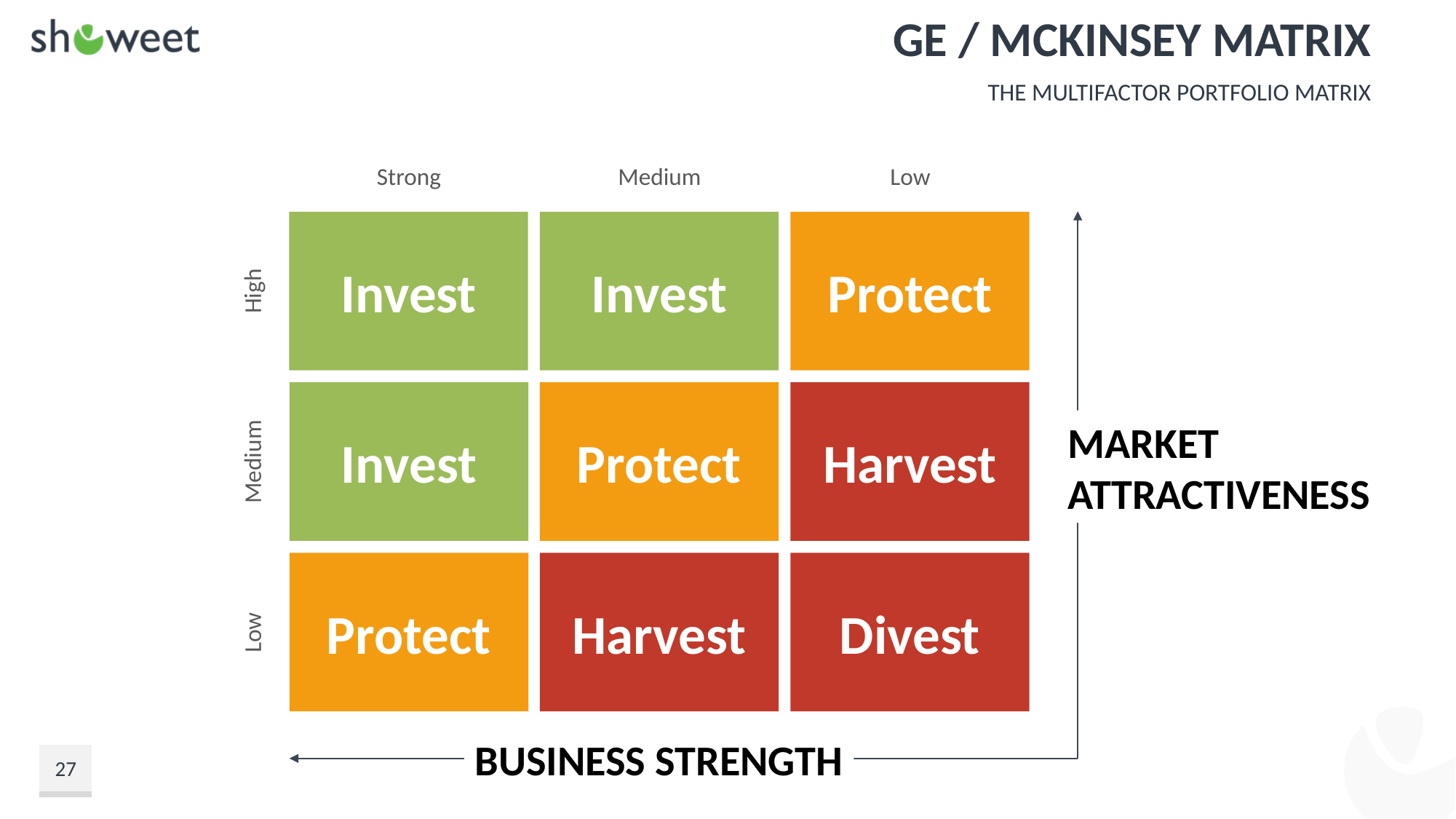

# GE / McKinsey Matrix
The Multifactor Portfolio Matrix
Strong
Medium
Low
Invest
Invest
Protect
High
Invest
Protect
Harvest
MARKET
ATTRACTIVENESS
Medium
Protect
Harvest
Divest
Low
BUSINESS STRENGTH
27